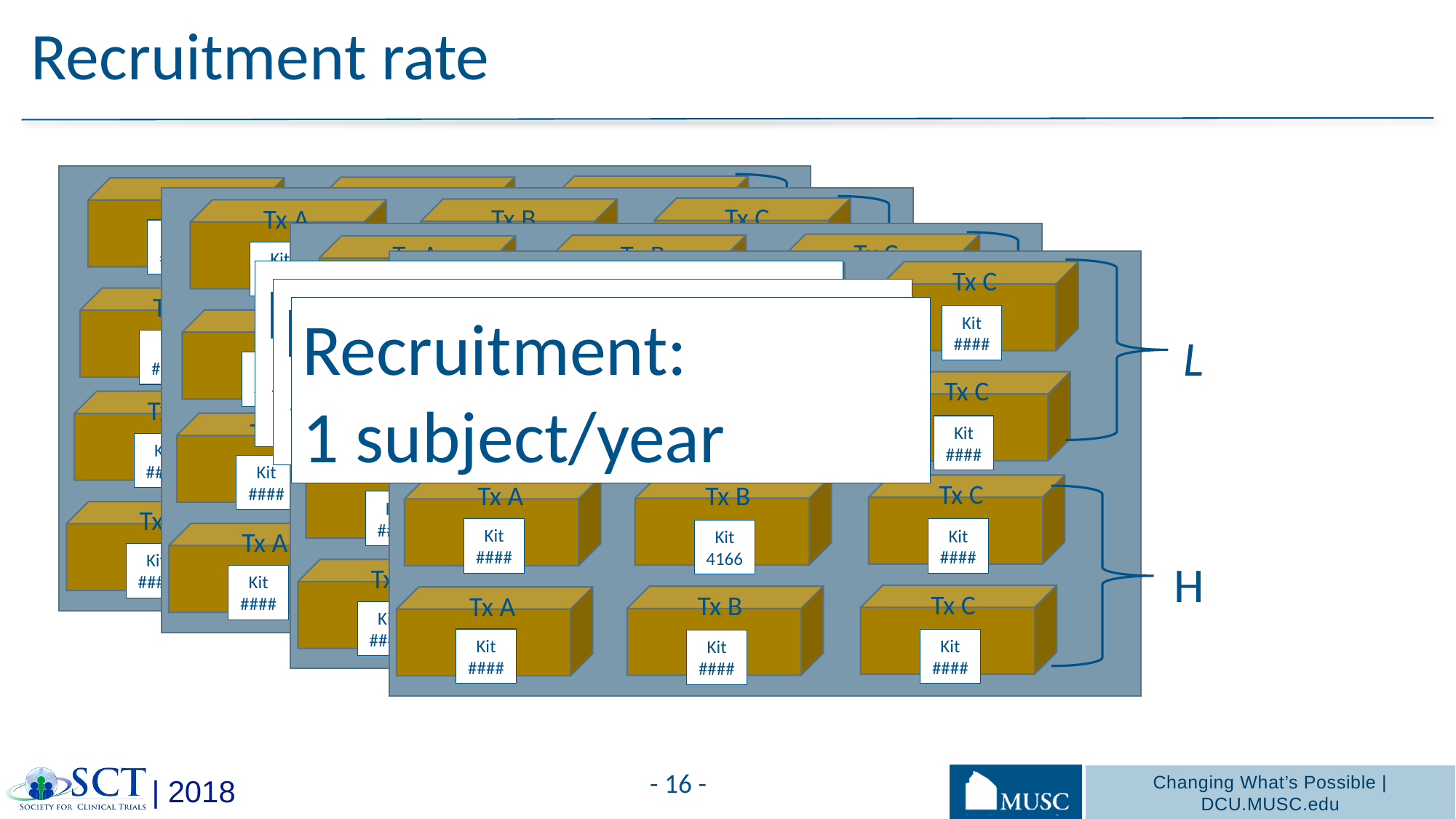

Recruitment rate

Tx C

Kit ####
Tx B

Kit 4166
Tx A

Kit ####

L
Tx C

Kit ####
Tx B

Kit ####
Tx A

Kit ####
Tx C

Kit ####
Tx B

Kit 4166
Tx A

Kit ####

H
Tx C

Kit ####
Tx B

Kit ####
Tx A

Kit ####

Tx C

Kit ####
Tx B

Kit 4166
Tx A

Kit ####

L
Tx C

Kit ####
Tx B

Kit ####
Tx A

Kit ####
Tx C

Kit ####
Tx B

Kit 4166
Tx A

Kit ####

H
Tx C

Kit ####
Tx B

Kit ####
Tx A

Kit ####

Tx C

Kit ####
Tx B

Kit 4166
Tx A

Kit ####

L
Tx C

Kit ####
Tx B

Kit ####
Tx A

Kit ####
Tx C

Kit ####
Tx B

Kit 4166
Tx A

Kit ####

H
Tx C

Kit ####
Tx B

Kit ####
Tx A

Kit ####

Tx C

Kit ####
Tx B

Kit 4166
Tx A

Kit ####

L
Tx C

Kit ####
Tx B

Kit ####
Tx A

Kit ####
Tx C

Kit ####
Tx B

Kit 4166
Tx A

Kit ####

H
Tx C

Kit ####
Tx B

Kit ####
Tx A

Kit ####
Recruitment:
12 subjects/month
Recruitment:
100 subjects/month
Recruitment:
1 subject/year
- 16 -